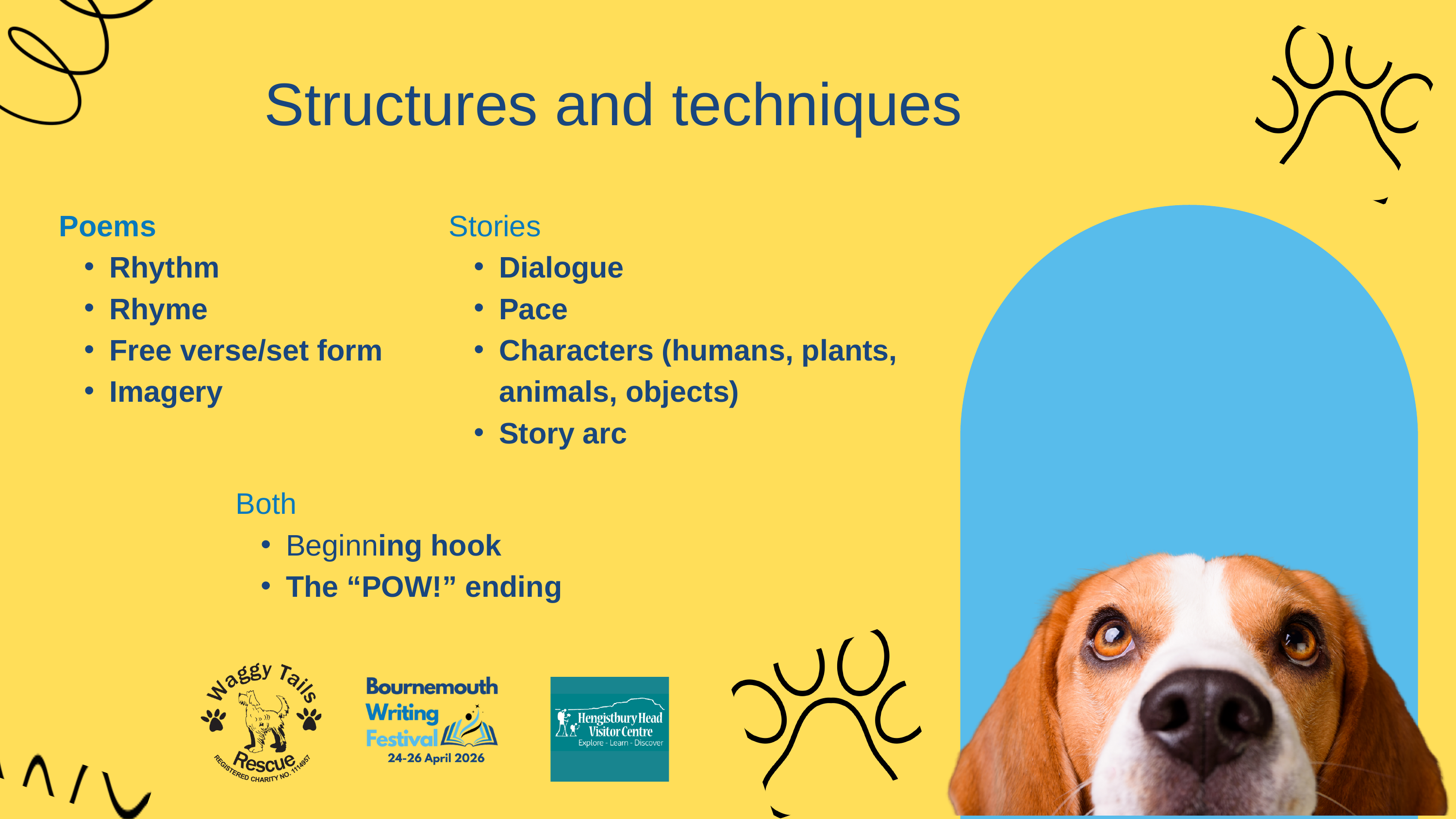

Structures and techniques
Poems
Rhythm
Rhyme
Free verse/set form
Imagery
Stories
Dialogue
Pace
Characters (humans, plants, animals, objects)
Story arc

Both
Beginning hook
The “POW!” ending